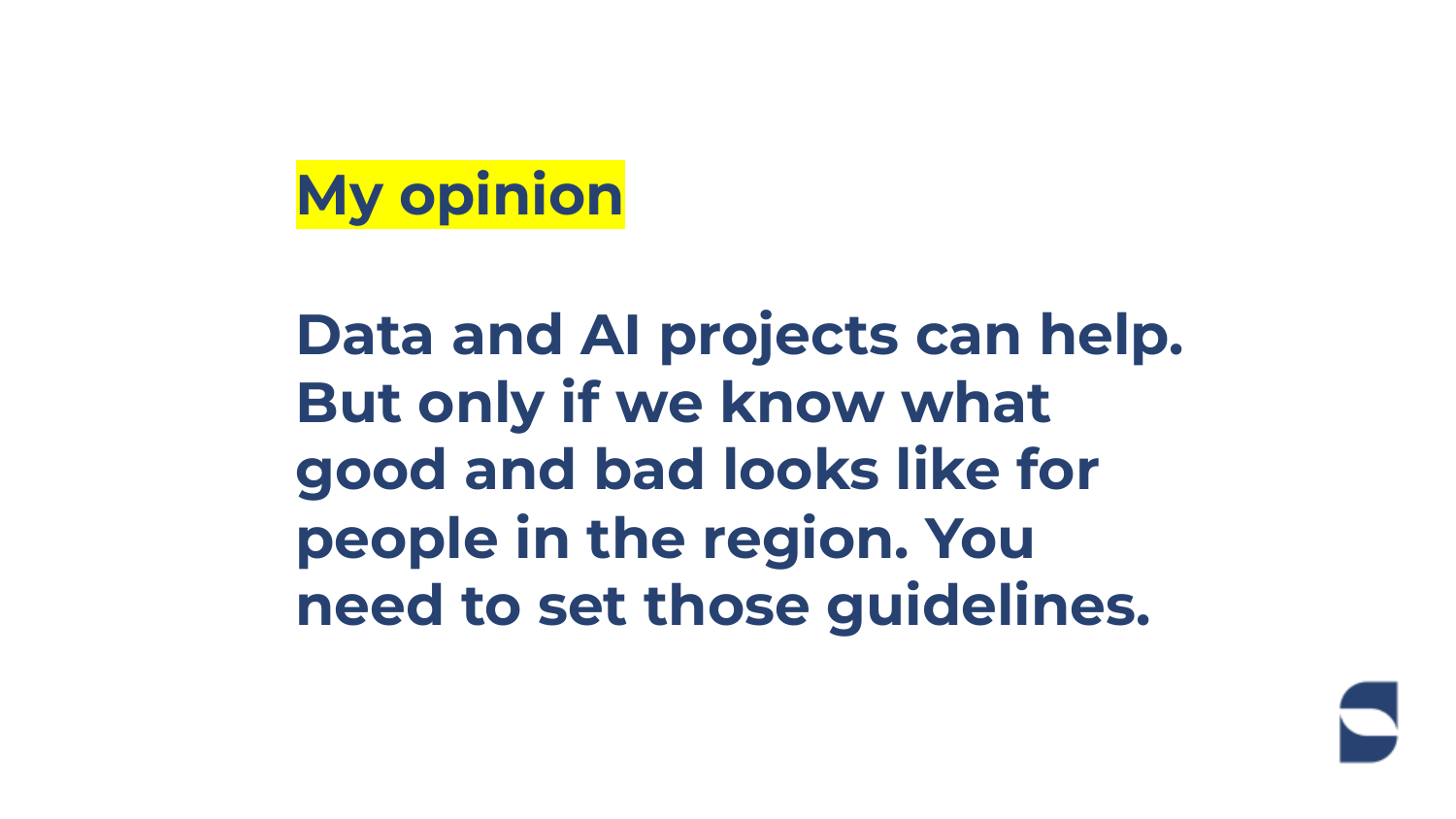

My opinion
# Data and AI projects can help. But only if we know what good and bad looks like for people in the region. You need to set those guidelines.